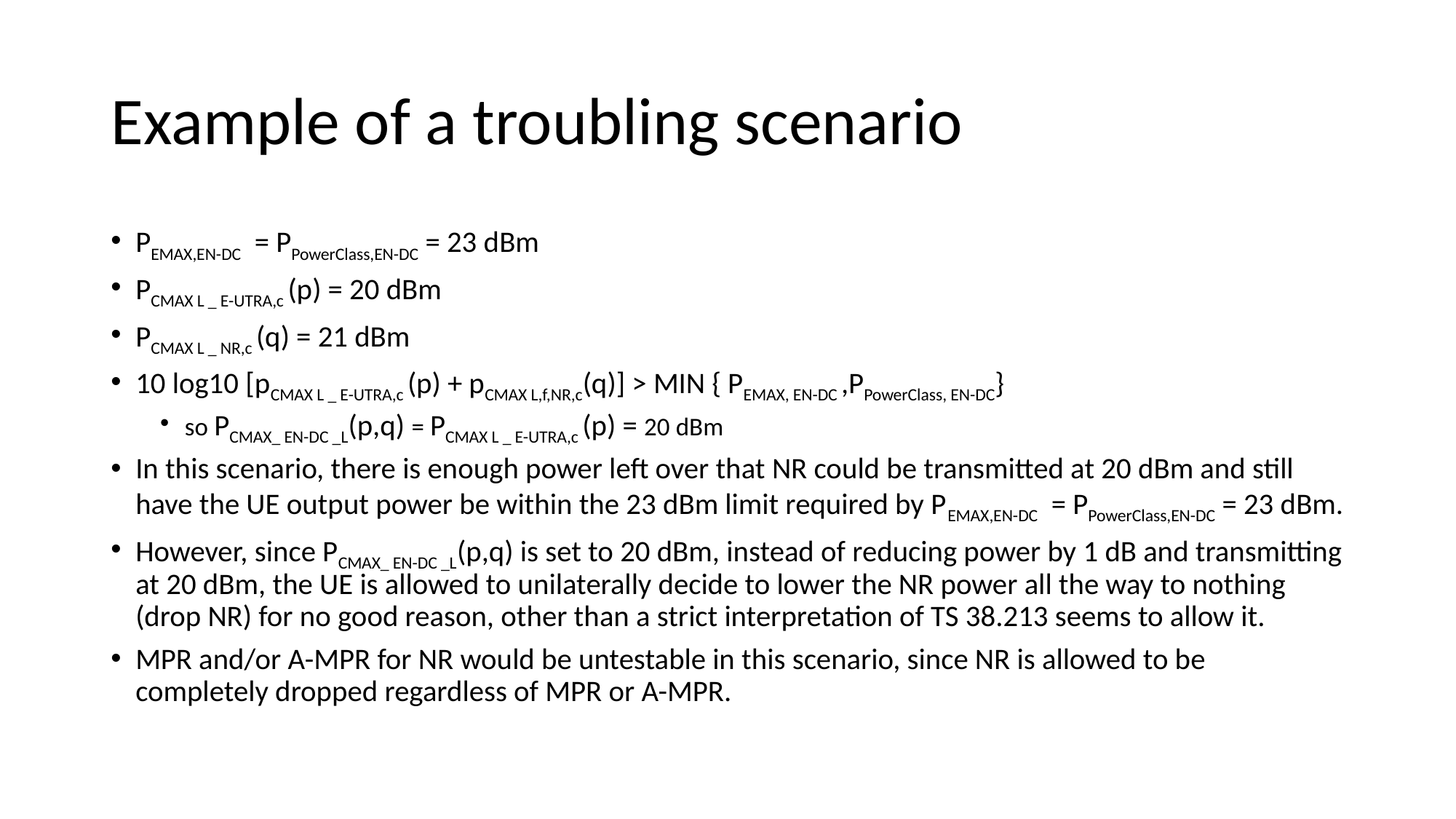

# Example of a troubling scenario
PEMAX,EN-DC  = PPowerClass,EN-DC = 23 dBm
PCMAX L _ E-UTRA,c (p) = 20 dBm
PCMAX L _ NR,c (q) = 21 dBm
10 log10 [pCMAX L _ E-UTRA,c (p) + pCMAX L,f,NR,c(q)] > MIN { PEMAX, EN-DC ,PPowerClass, EN-DC}
so PCMAX_ EN-DC _L(p,q) = PCMAX L _ E-UTRA,c (p) = 20 dBm
In this scenario, there is enough power left over that NR could be transmitted at 20 dBm and still have the UE output power be within the 23 dBm limit required by PEMAX,EN-DC  = PPowerClass,EN-DC = 23 dBm.
However, since PCMAX_ EN-DC _L(p,q) is set to 20 dBm, instead of reducing power by 1 dB and transmitting at 20 dBm, the UE is allowed to unilaterally decide to lower the NR power all the way to nothing (drop NR) for no good reason, other than a strict interpretation of TS 38.213 seems to allow it.
MPR and/or A-MPR for NR would be untestable in this scenario, since NR is allowed to be completely dropped regardless of MPR or A-MPR.